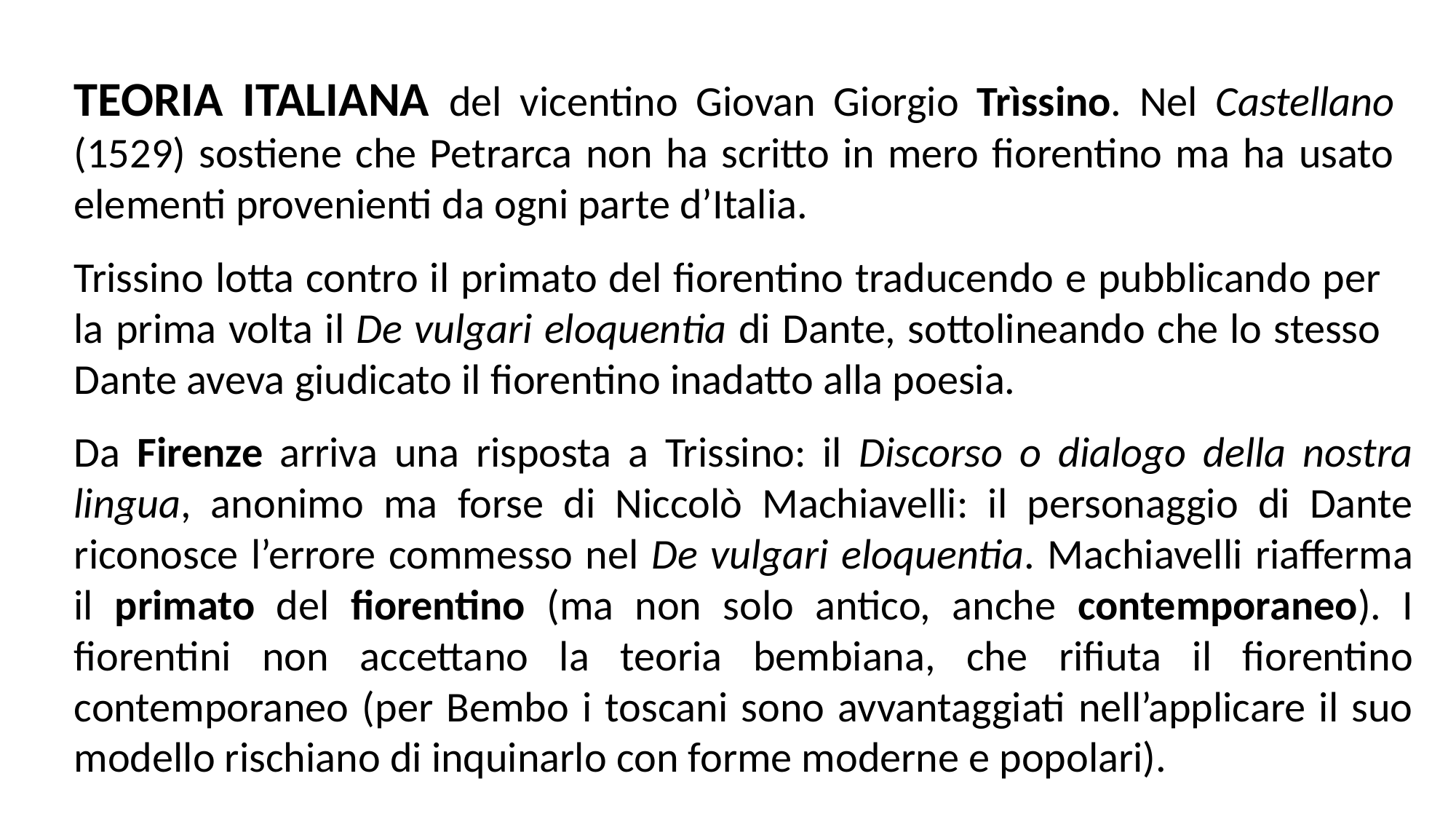

TEORIA ITALIANA del vicentino Giovan Giorgio Trìssino. Nel Castellano (1529) sostiene che Petrarca non ha scritto in mero fiorentino ma ha usato elementi provenienti da ogni parte d’Italia.
Trissino lotta contro il primato del fiorentino traducendo e pubblicando per la prima volta il De vulgari eloquentia di Dante, sottolineando che lo stesso Dante aveva giudicato il fiorentino inadatto alla poesia.
Da Firenze arriva una risposta a Trissino: il Discorso o dialogo della nostra lingua, anonimo ma forse di Niccolò Machiavelli: il personaggio di Dante riconosce l’errore commesso nel De vulgari eloquentia. Machiavelli riafferma il primato del fiorentino (ma non solo antico, anche contemporaneo). I fiorentini non accettano la teoria bembiana, che rifiuta il fiorentino contemporaneo (per Bembo i toscani sono avvantaggiati nell’applicare il suo modello rischiano di inquinarlo con forme moderne e popolari).